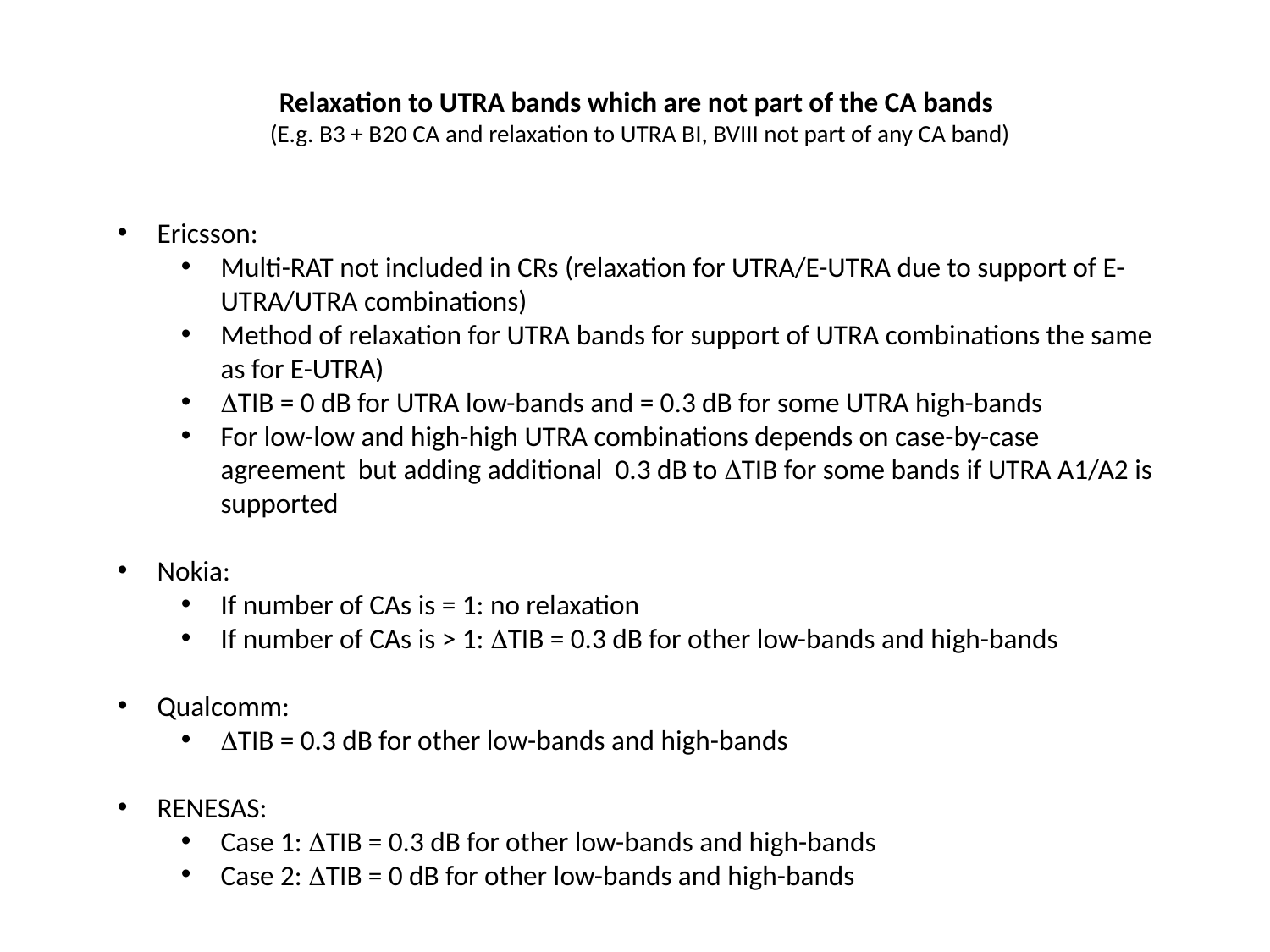

Relaxation to UTRA bands which are not part of the CA bands
(E.g. B3 + B20 CA and relaxation to UTRA BI, BVIII not part of any CA band)

Ericsson:
Multi-RAT not included in CRs (relaxation for UTRA/E-UTRA due to support of E-UTRA/UTRA combinations)
Method of relaxation for UTRA bands for support of UTRA combinations the same as for E-UTRA)
ΔTIB = 0 dB for UTRA low-bands and = 0.3 dB for some UTRA high-bands
For low-low and high-high UTRA combinations depends on case-by-case agreement  but adding additional  0.3 dB to ΔTIB for some bands if UTRA A1/A2 is supported

Nokia:
If number of CAs is = 1: no relaxation
If number of CAs is > 1: ΔTIB = 0.3 dB for other low-bands and high-bands

Qualcomm:
ΔTIB = 0.3 dB for other low-bands and high-bands

RENESAS:
Case 1: ΔTIB = 0.3 dB for other low-bands and high-bands
Case 2: ΔTIB = 0 dB for other low-bands and high-bands